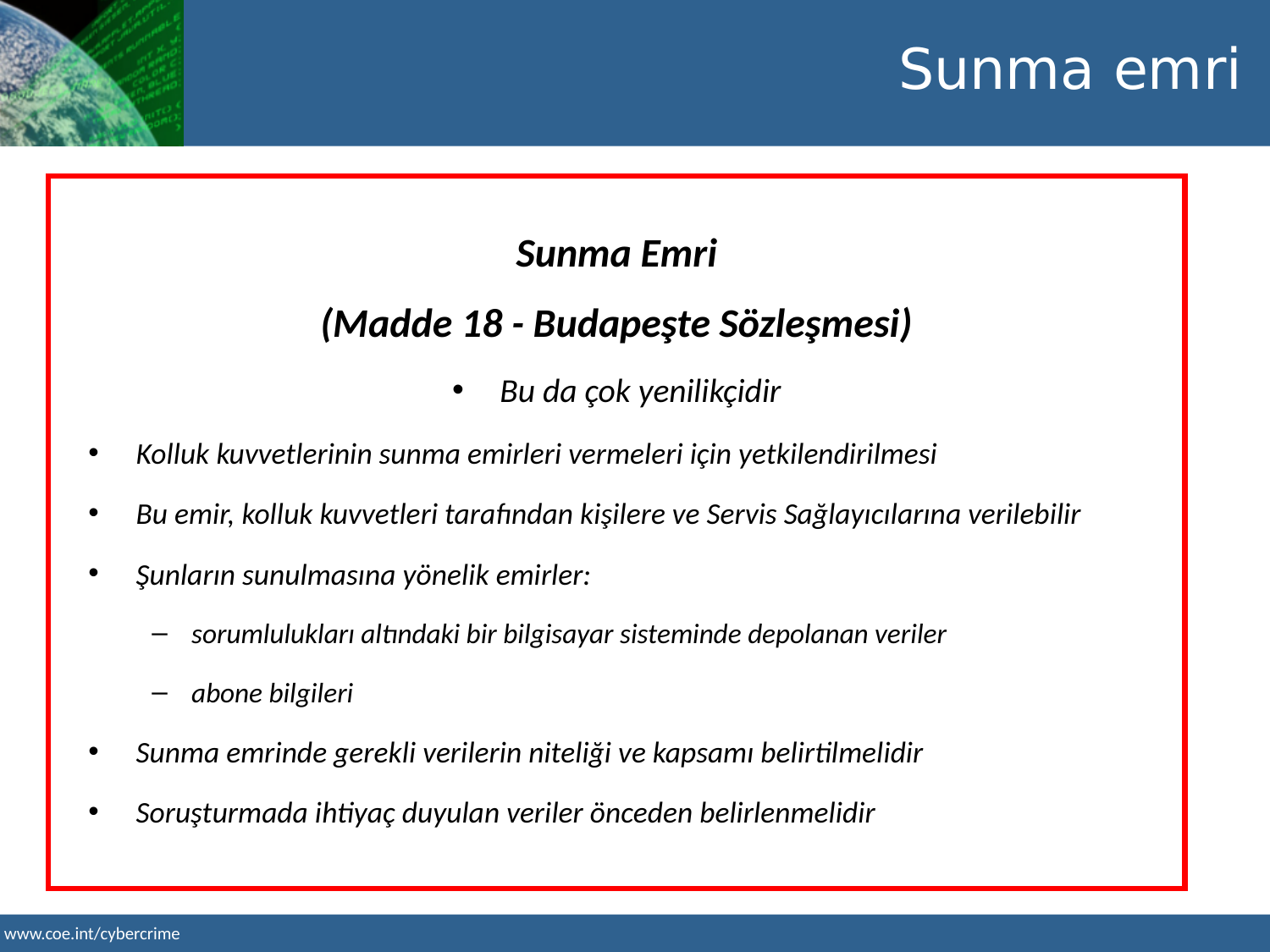

Sunma emri
Sunma Emri
(Madde 18 - Budapeşte Sözleşmesi)
Bu da çok yenilikçidir
Kolluk kuvvetlerinin sunma emirleri vermeleri için yetkilendirilmesi
Bu emir, kolluk kuvvetleri tarafından kişilere ve Servis Sağlayıcılarına verilebilir
Şunların sunulmasına yönelik emirler:
sorumlulukları altındaki bir bilgisayar sisteminde depolanan veriler
abone bilgileri
Sunma emrinde gerekli verilerin niteliği ve kapsamı belirtilmelidir
Soruşturmada ihtiyaç duyulan veriler önceden belirlenmelidir